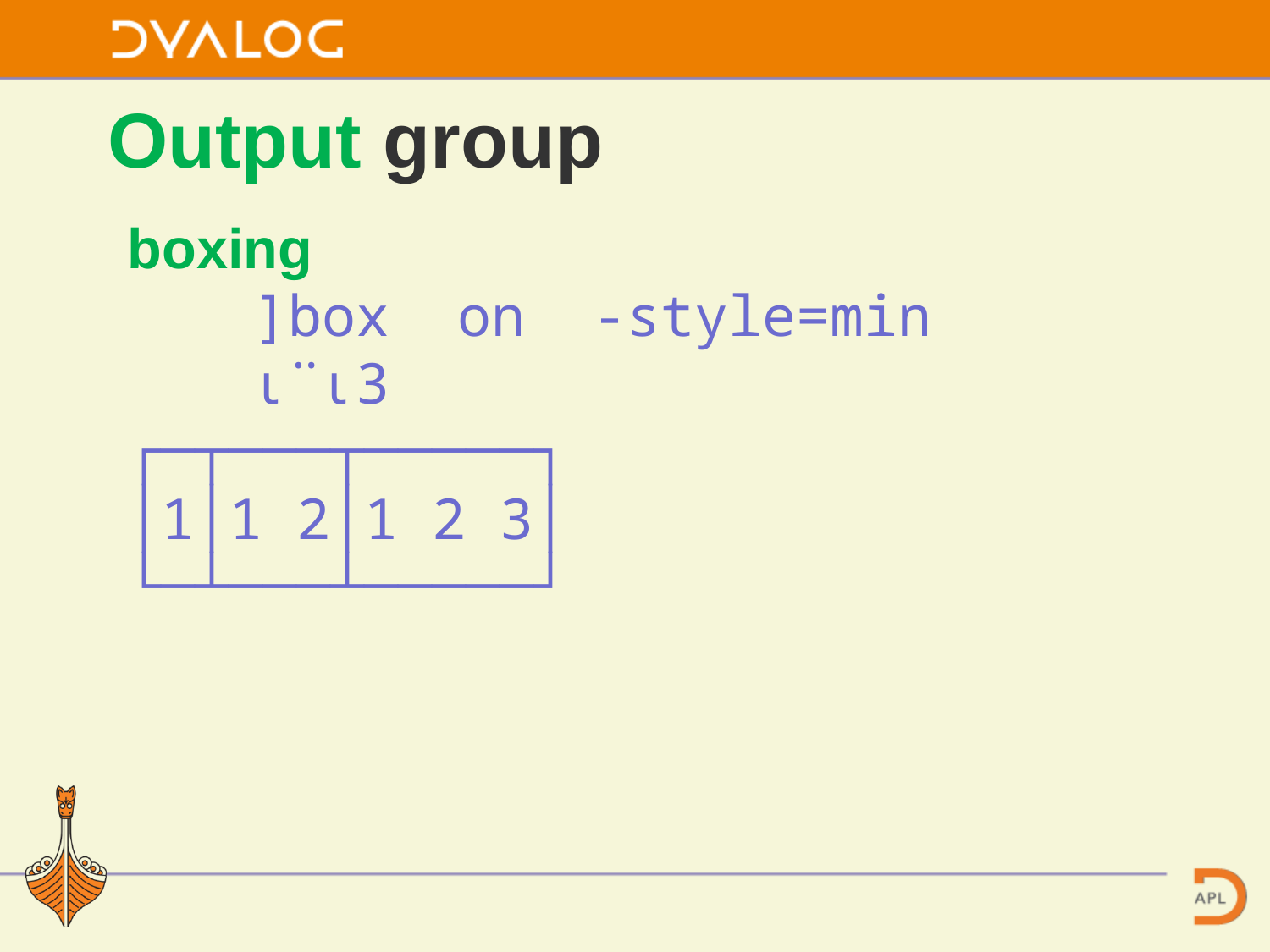

# Output group
boxing
	]box  on  -style=min
	⍳¨⍳3
┌─┬───┬─────┐
│1│1 2│1 2 3│
└─┴───┴─────┘